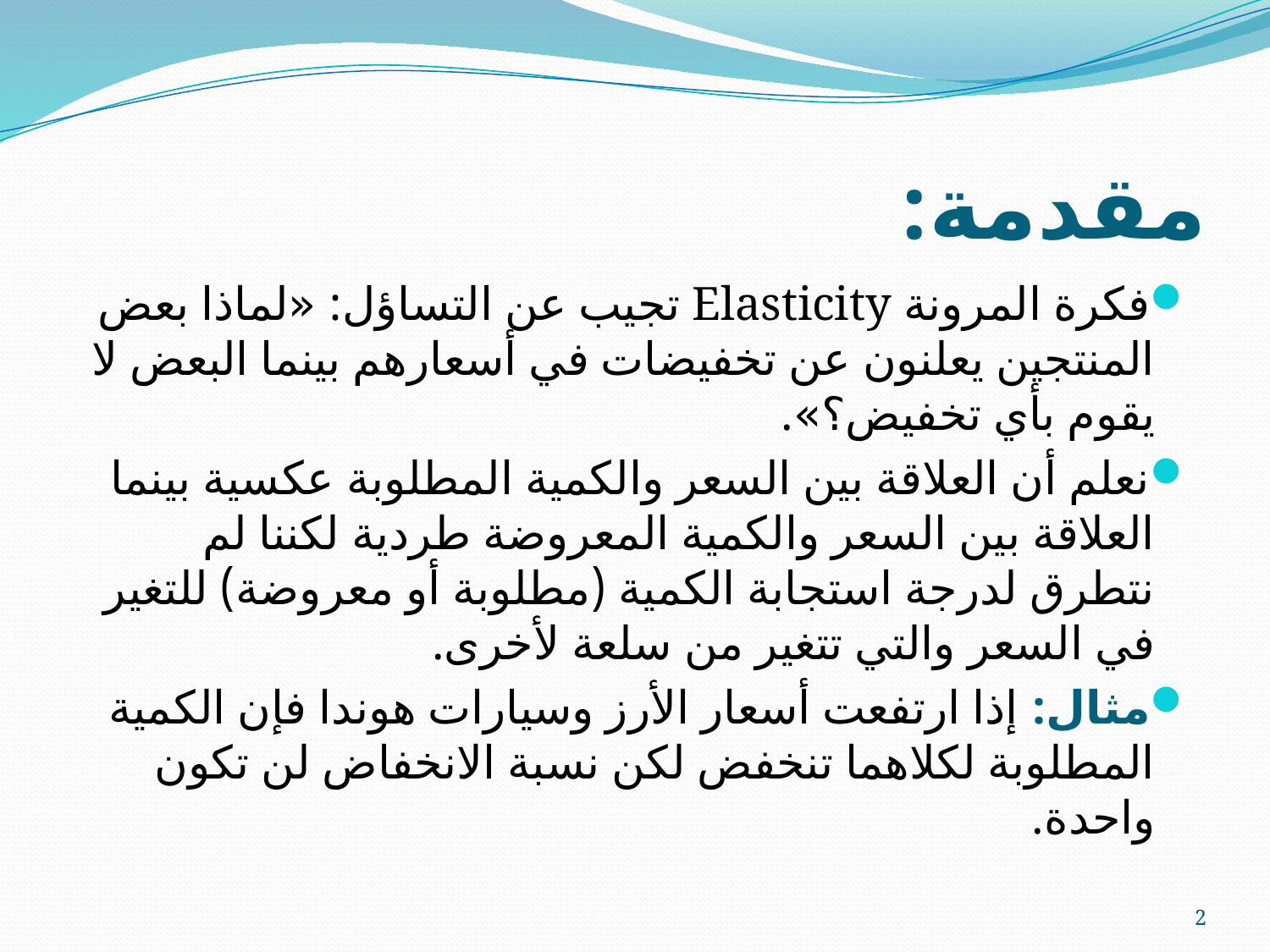

# مقدمة:
فكرة المرونة Elasticity تجيب عن التساؤل: «لماذا بعض المنتجين يعلنون عن تخفيضات في أسعارهم بينما البعض لا يقوم بأي تخفيض؟».
نعلم أن العلاقة بين السعر والكمية المطلوبة عكسية بينما العلاقة بين السعر والكمية المعروضة طردية لكننا لم نتطرق لدرجة استجابة الكمية (مطلوبة أو معروضة) للتغير في السعر والتي تتغير من سلعة لأخرى.
مثال: إذا ارتفعت أسعار الأرز وسيارات هوندا فإن الكمية المطلوبة لكلاهما تنخفض لكن نسبة الانخفاض لن تكون واحدة.
2